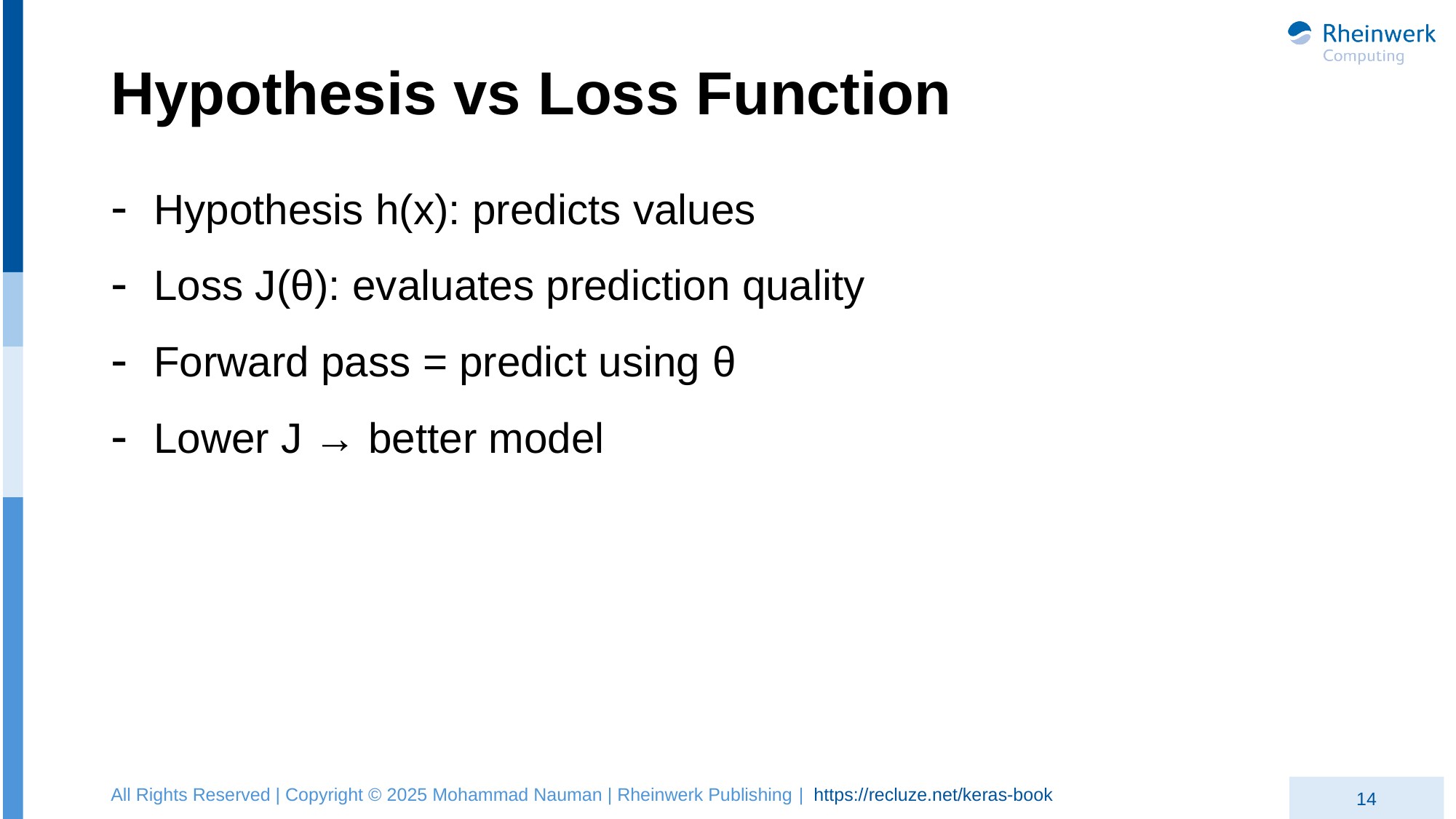

# Hypothesis vs Loss Function
Hypothesis h(x): predicts values
Loss J(θ): evaluates prediction quality
Forward pass = predict using θ
Lower J → better model